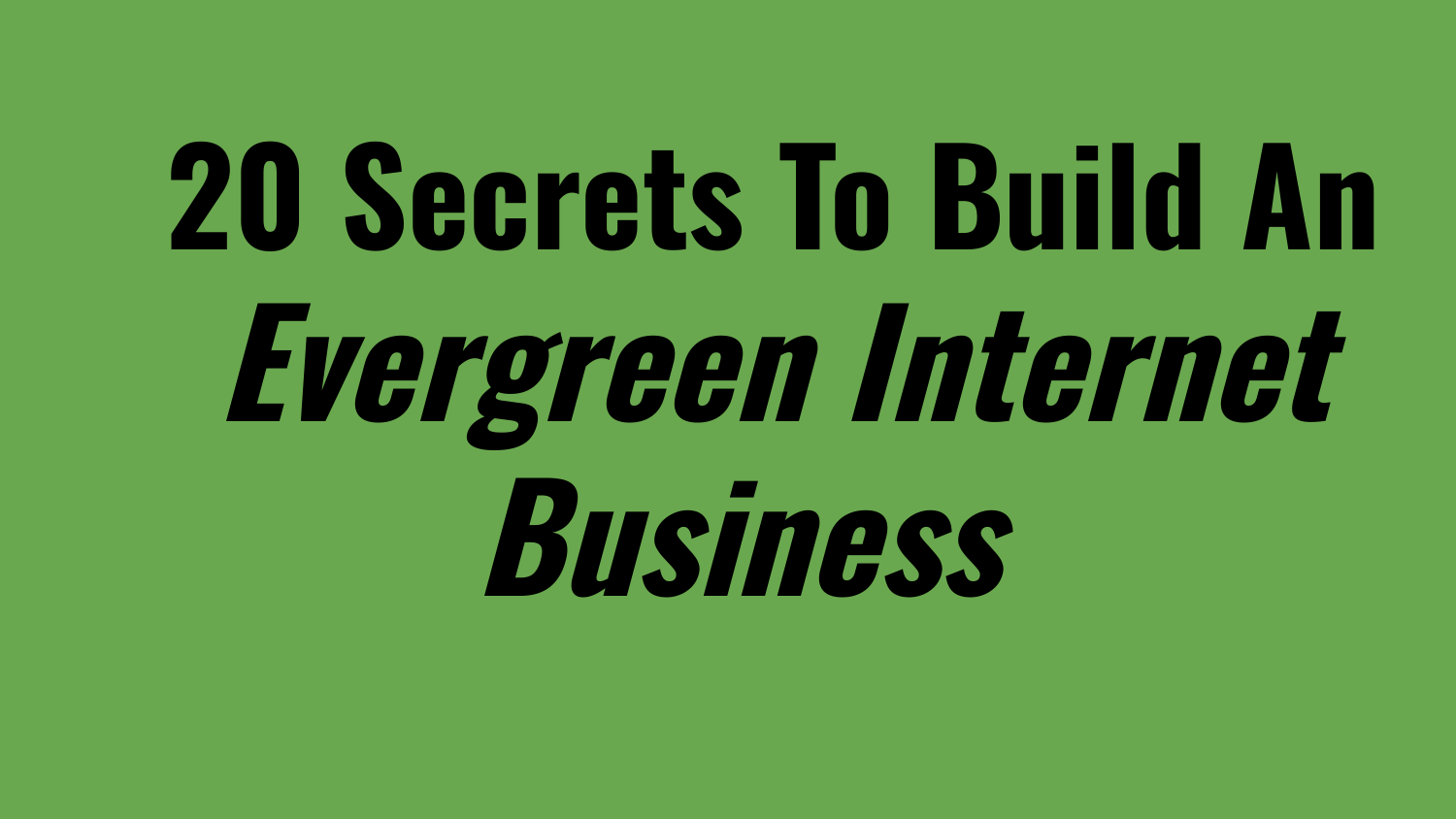

20 Secrets To Build An
Evergreen Internet Business